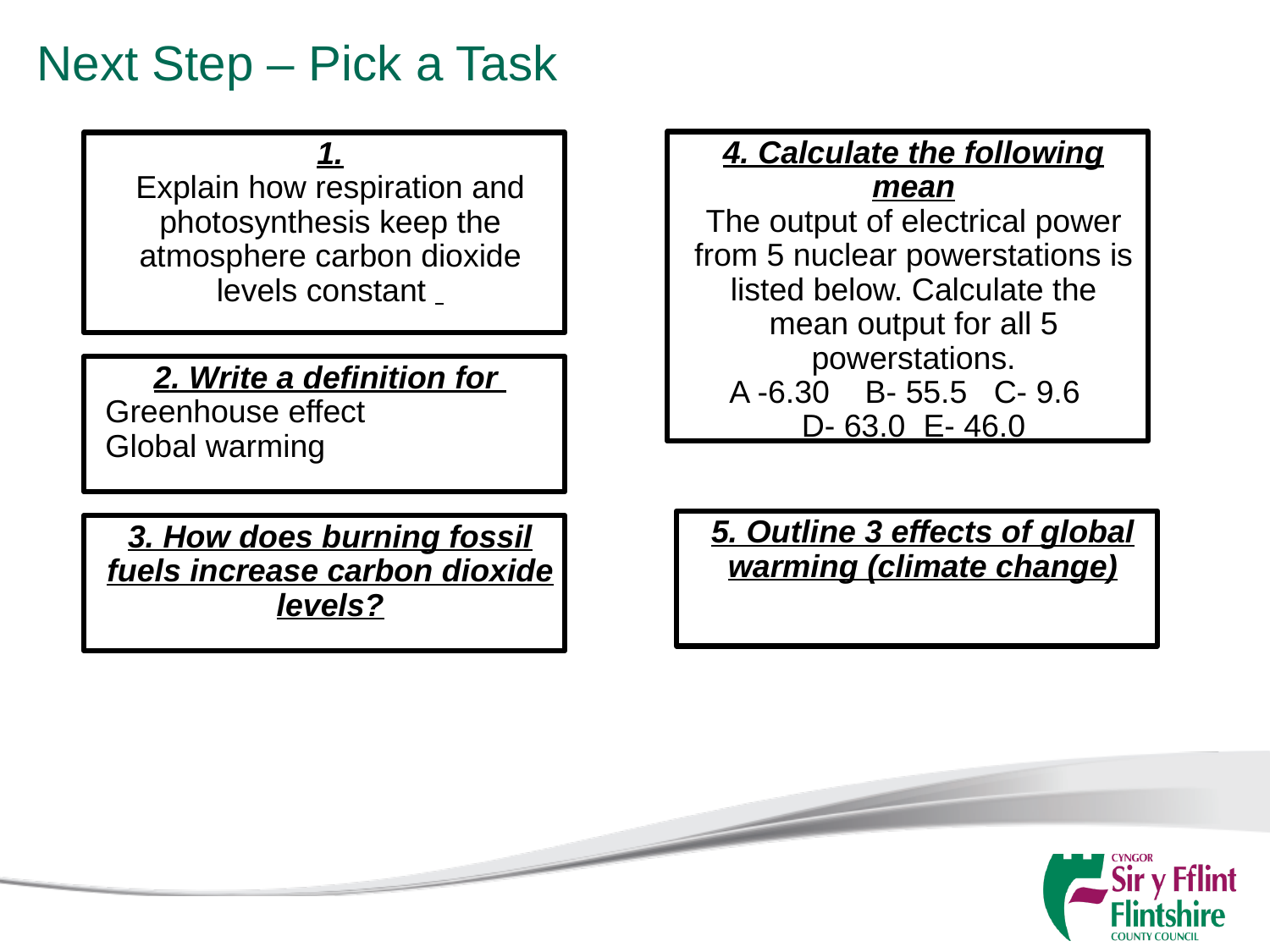

# Next Step – Pick a Task
4. Calculate the following mean
The output of electrical power from 5 nuclear powerstations is listed below. Calculate the mean output for all 5 powerstations.
A -6.30    B- 55.5   C- 9.6
D- 63.0  E- 46.0
1.
Explain how respiration and photosynthesis keep the atmosphere carbon dioxide levels constant
2. Write a definition for
Greenhouse effect
Global warming
5. Outline 3 effects of global warming (climate change)
3. How does burning fossil fuels increase carbon dioxide levels?